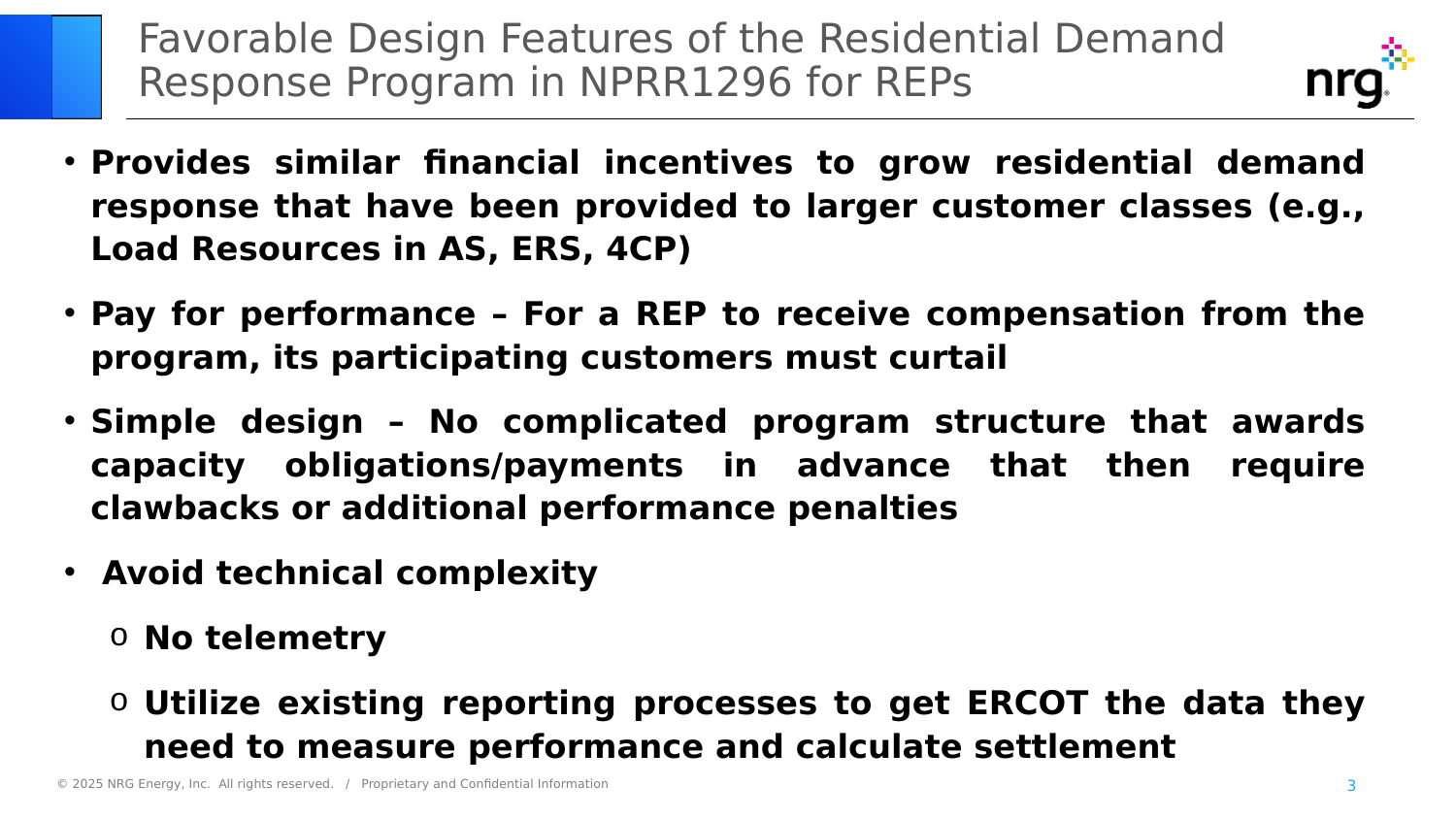

# Favorable Design Features of the Residential Demand Response Program in NPRR1296 for REPs
Provides similar financial incentives to grow residential demand response that have been provided to larger customer classes (e.g., Load Resources in AS, ERS, 4CP)
Pay for performance – For a REP to receive compensation from the program, its participating customers must curtail
Simple design – No complicated program structure that awards capacity obligations/payments in advance that then require clawbacks or additional performance penalties
 Avoid technical complexity
No telemetry
Utilize existing reporting processes to get ERCOT the data they need to measure performance and calculate settlement